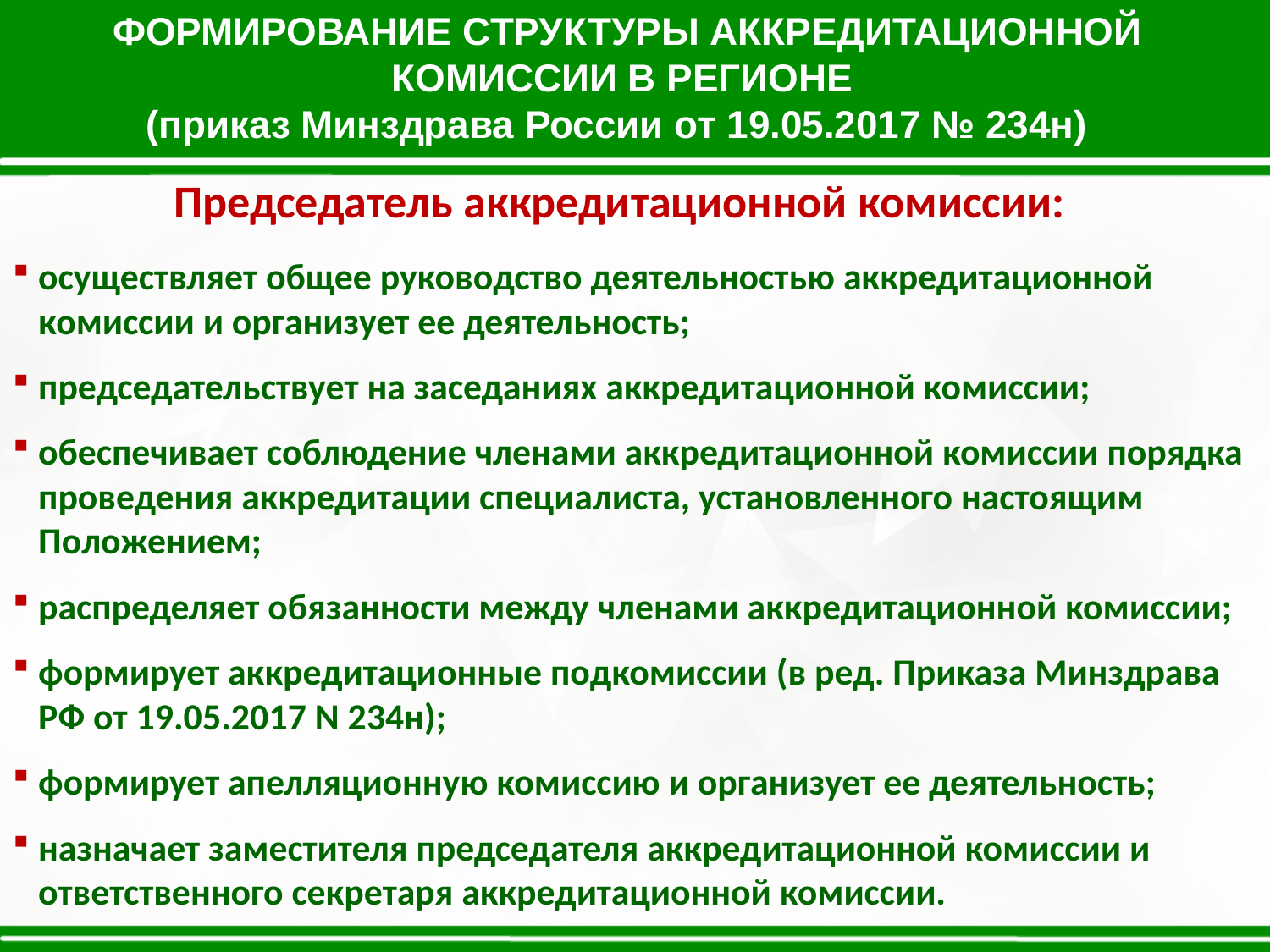

ФОРМИРОВАНИЕ СТРУКТУРЫ АККРЕДИТАЦИОННОЙ КОМИССИИ В РЕГИОНЕ
(приказ Минздрава России от 19.05.2017 № 234н)
Председатель аккредитационной комиссии:
осуществляет общее руководство деятельностью аккредитационной комиссии и организует ее деятельность;
председательствует на заседаниях аккредитационной комиссии;
обеспечивает соблюдение членами аккредитационной комиссии порядка проведения аккредитации специалиста, установленного настоящим Положением;
распределяет обязанности между членами аккредитационной комиссии;
формирует аккредитационные подкомиссии (в ред. Приказа Минздрава РФ от 19.05.2017 N 234н);
формирует апелляционную комиссию и организует ее деятельность;
назначает заместителя председателя аккредитационной комиссии и ответственного секретаря аккредитационной комиссии.